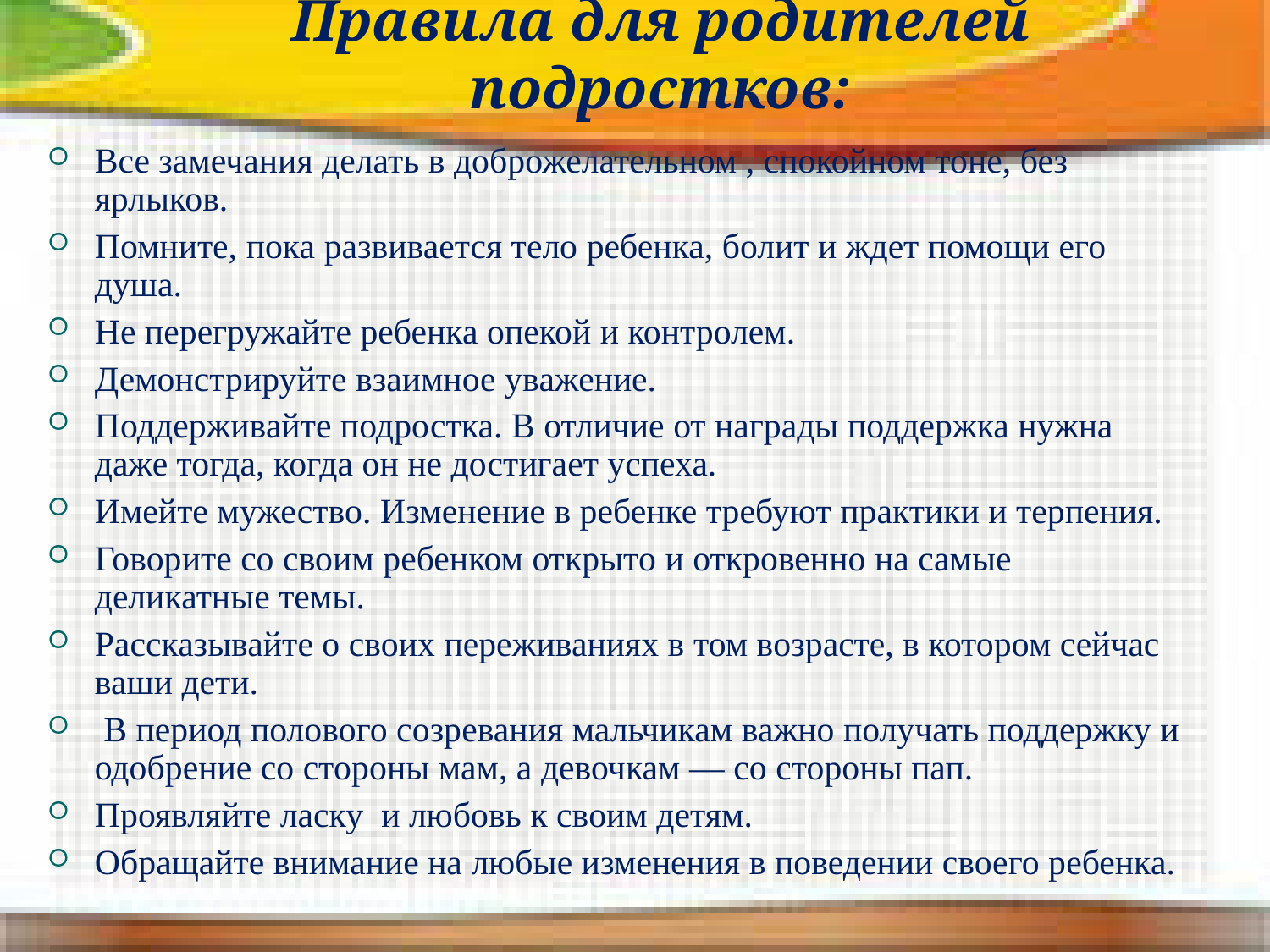

Правила для родителей подростков:
Все замечания делать в доброжелательном , спокойном тоне, без ярлыков.
Помните, пока развивается тело ребенка, болит и ждет помощи его душа.
Не перегружайте ребенка опекой и контролем.
Демонстрируйте взаимное уважение.
Поддерживайте подростка. В отличие от награды поддержка нужна даже тогда, когда он не достигает успеха.
Имейте мужество. Изменение в ребенке требуют практики и терпения.
Говорите со своим ребенком открыто и откровенно на самые деликатные темы.
Рассказывайте о своих переживаниях в том возрасте, в котором сейчас ваши дети.
 В период полового созревания мальчикам важно получать поддержку и одобрение со стороны мам, а девочкам — со стороны пап.
Проявляйте ласку  и любовь к своим детям.
Обращайте внимание на любые изменения в поведении своего ребенка.